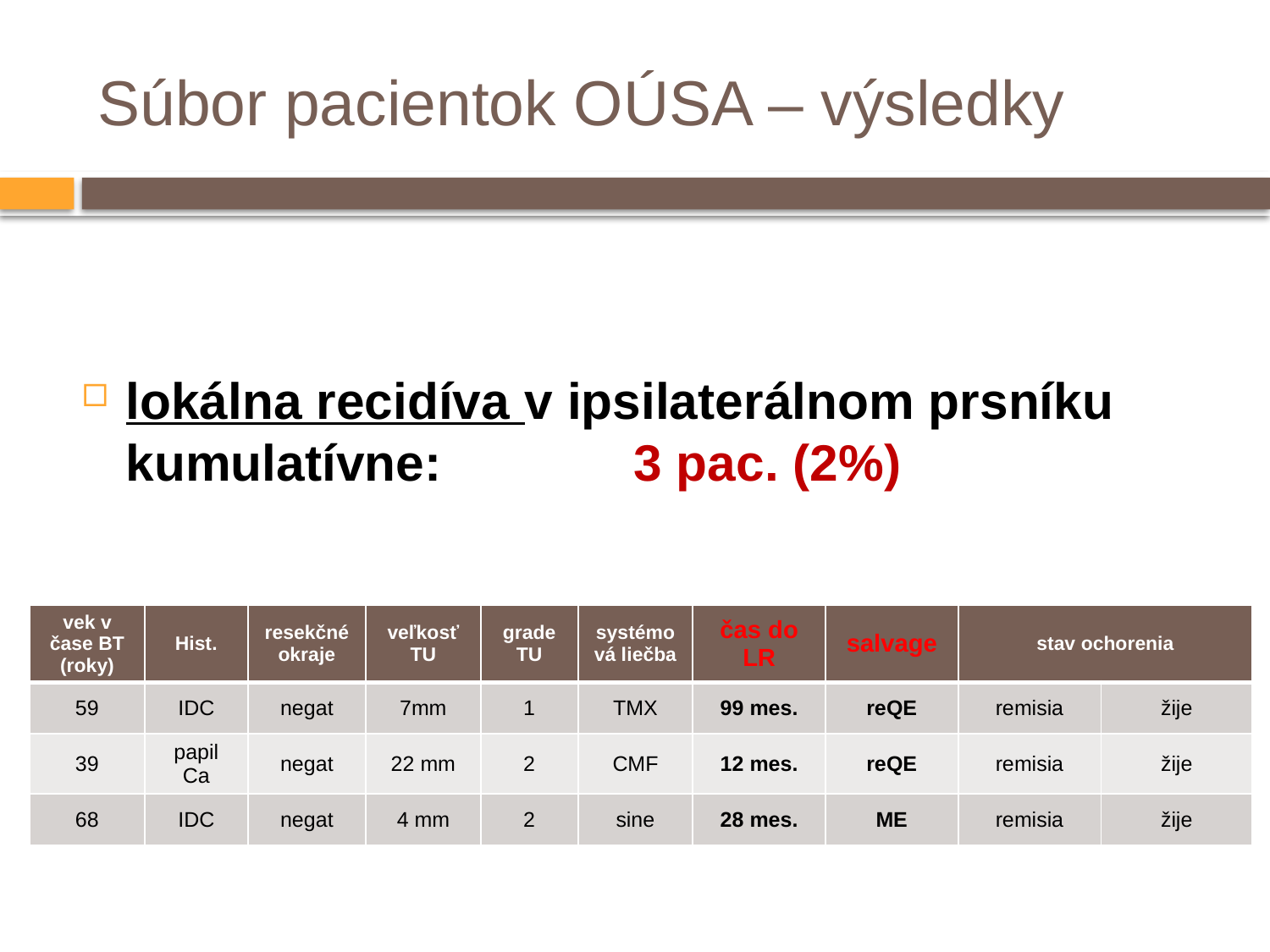

# Súbor pacientok OÚSA – výsledky
lokálna recidíva v ipsilaterálnom prsníku kumulatívne: 		3 pac. (2%)
| vek v čase BT (roky) | Hist. | resekčné okraje | veľkosť TU | grade TU | systémová liečba | čas do LR | salvage | stav ochorenia |  |
| --- | --- | --- | --- | --- | --- | --- | --- | --- | --- |
| 59 | IDC | negat | 7mm | 1 | TMX | 99 mes. | reQE | remisia | žije |
| 39 | papil Ca | negat | 22 mm | 2 | CMF | 12 mes. | reQE | remisia | žije |
| 68 | IDC | negat | 4 mm | 2 | sine | 28 mes. | ME | remisia | žije |